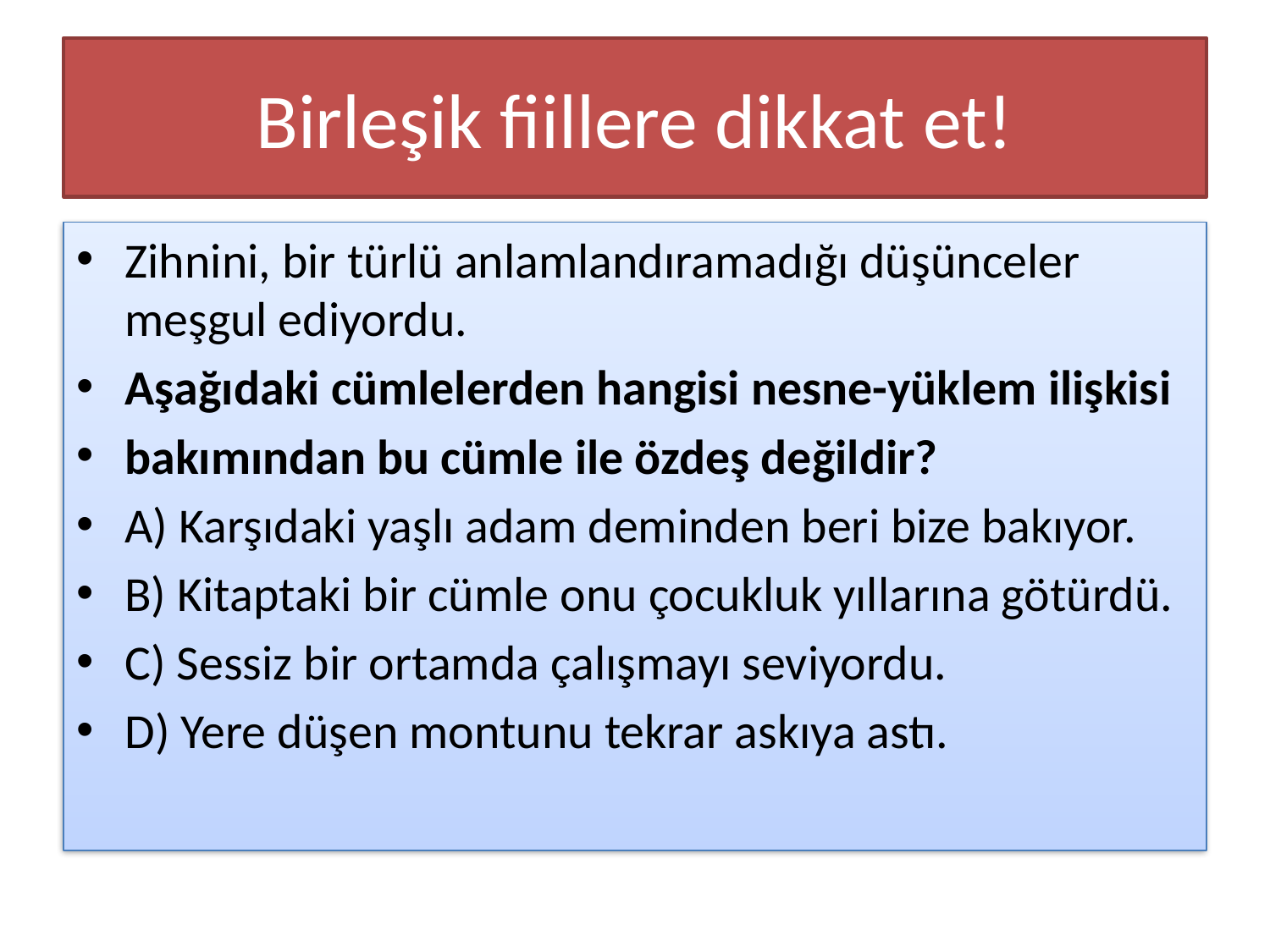

# Birleşik fiillere dikkat et!
Zihnini, bir türlü anlamlandıramadığı düşünceler meşgul ediyordu.
Aşağıdaki cümlelerden hangisi nesne-yüklem ilişkisi
bakımından bu cümle ile özdeş değildir?
A) Karşıdaki yaşlı adam deminden beri bize bakıyor.
B) Kitaptaki bir cümle onu çocukluk yıllarına götürdü.
C) Sessiz bir ortamda çalışmayı seviyordu.
D) Yere düşen montunu tekrar askıya astı.